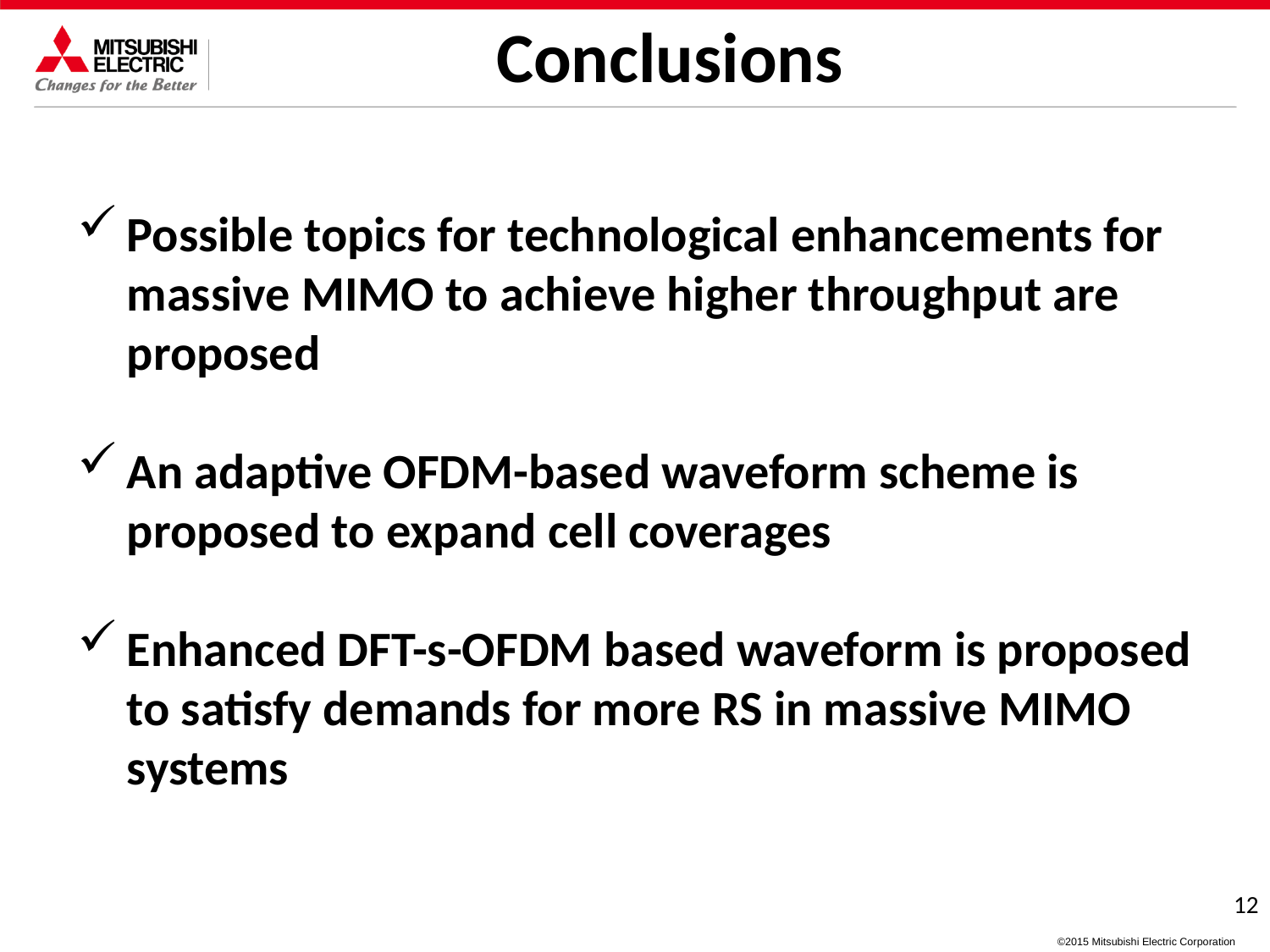

Conclusions
Possible topics for technological enhancements for massive MIMO to achieve higher throughput are proposed

An adaptive OFDM-based waveform scheme is proposed to expand cell coverages

Enhanced DFT-s-OFDM based waveform is proposed to satisfy demands for more RS in massive MIMO systems
12